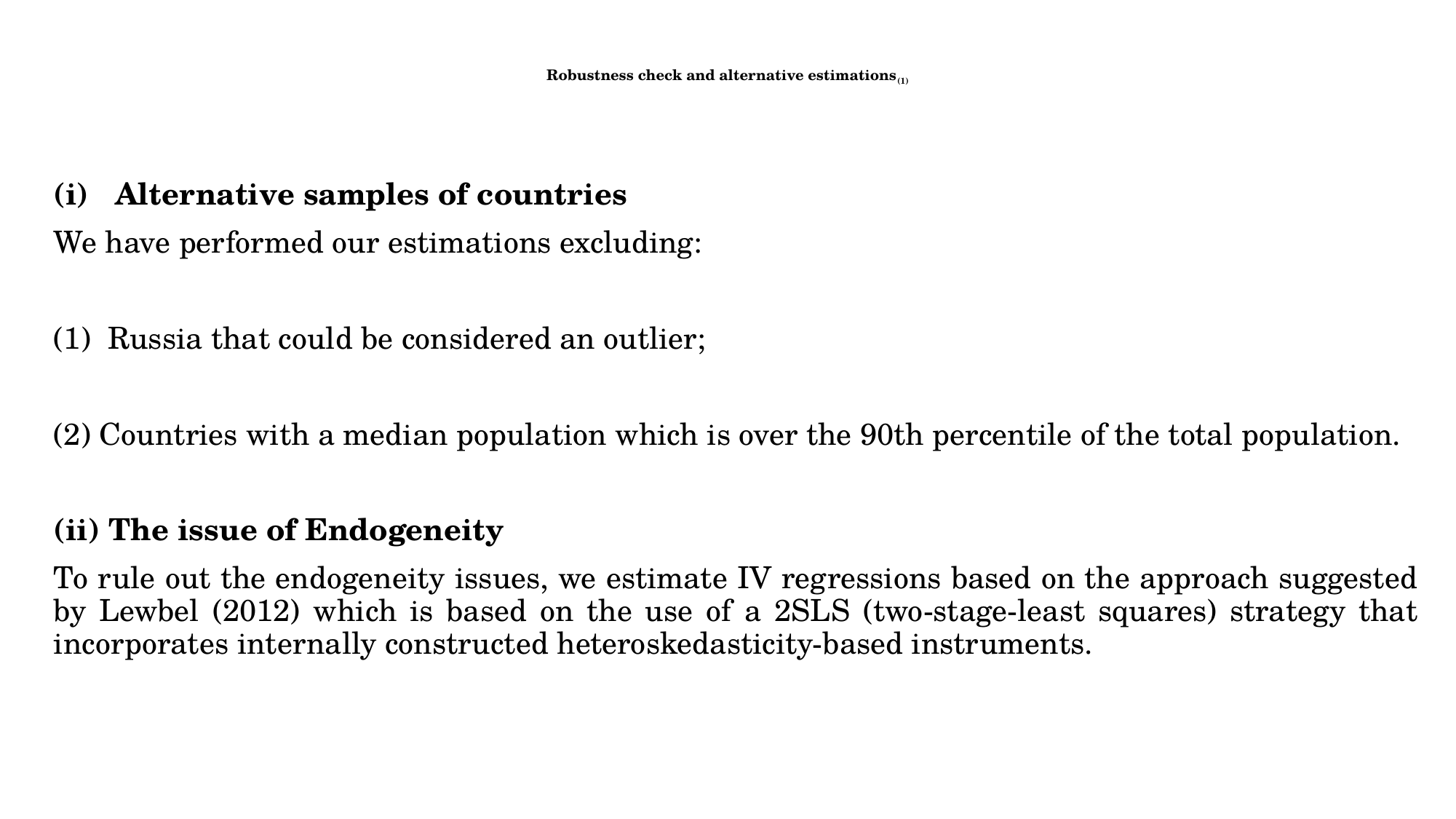

# Robustness check and alternative estimations(1)

Alternative samples of countries
We have performed our estimations excluding:

Russia that could be considered an outlier;

(2) Countries with a median population which is over the 90th percentile of the total population.

(ii) The issue of Endogeneity
To rule out the endogeneity issues, we estimate IV regressions based on the approach suggested by Lewbel (2012) which is based on the use of a 2SLS (two-stage-least squares) strategy that incorporates internally constructed heteroskedasticity-based instruments.